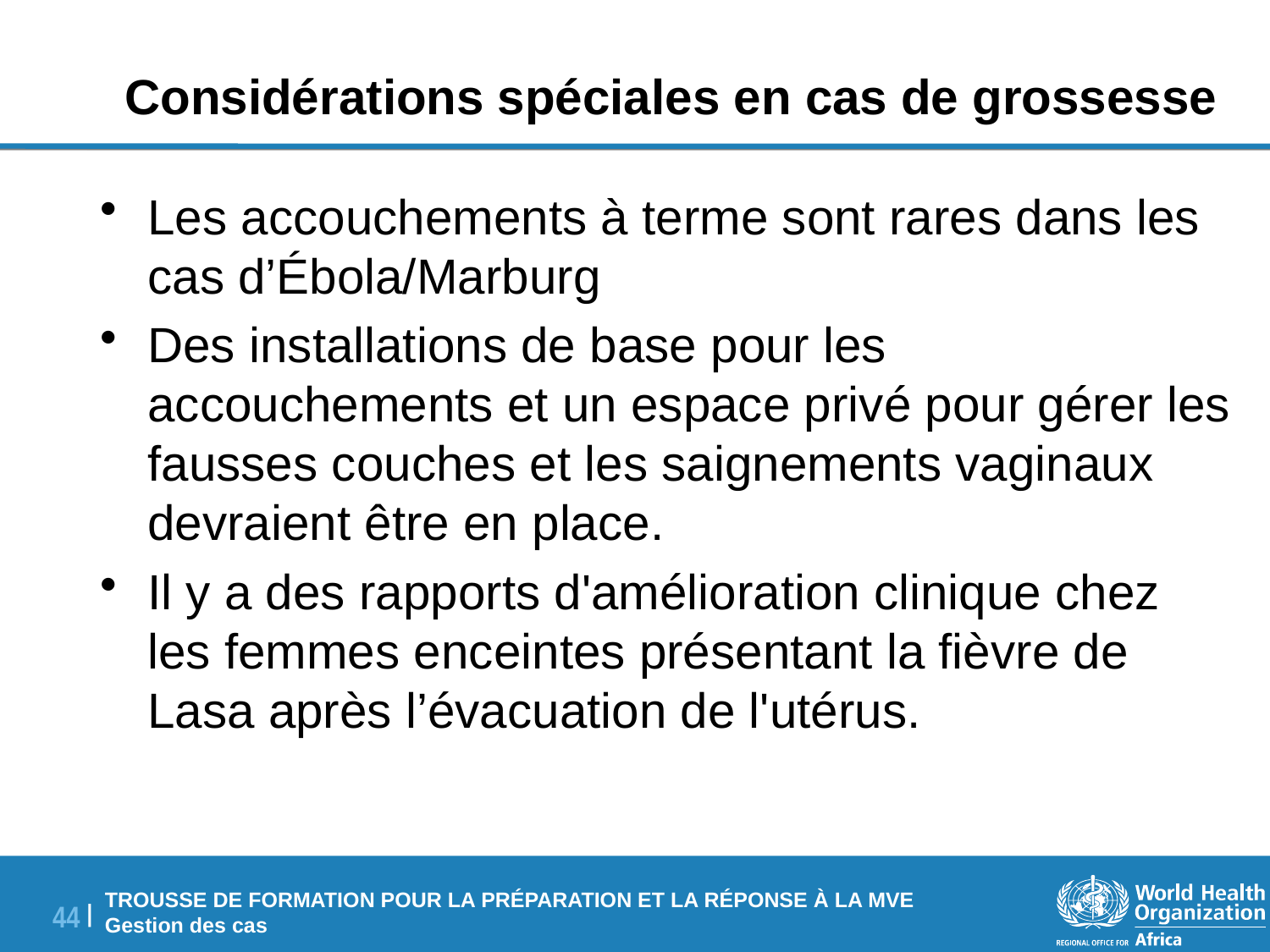

# Considérations spéciales en cas de grossesse
Les accouchements à terme sont rares dans les cas d’Ébola/Marburg
Des installations de base pour les accouchements et un espace privé pour gérer les fausses couches et les saignements vaginaux devraient être en place.
Il y a des rapports d'amélioration clinique chez les femmes enceintes présentant la fièvre de Lasa après l’évacuation de l'utérus.